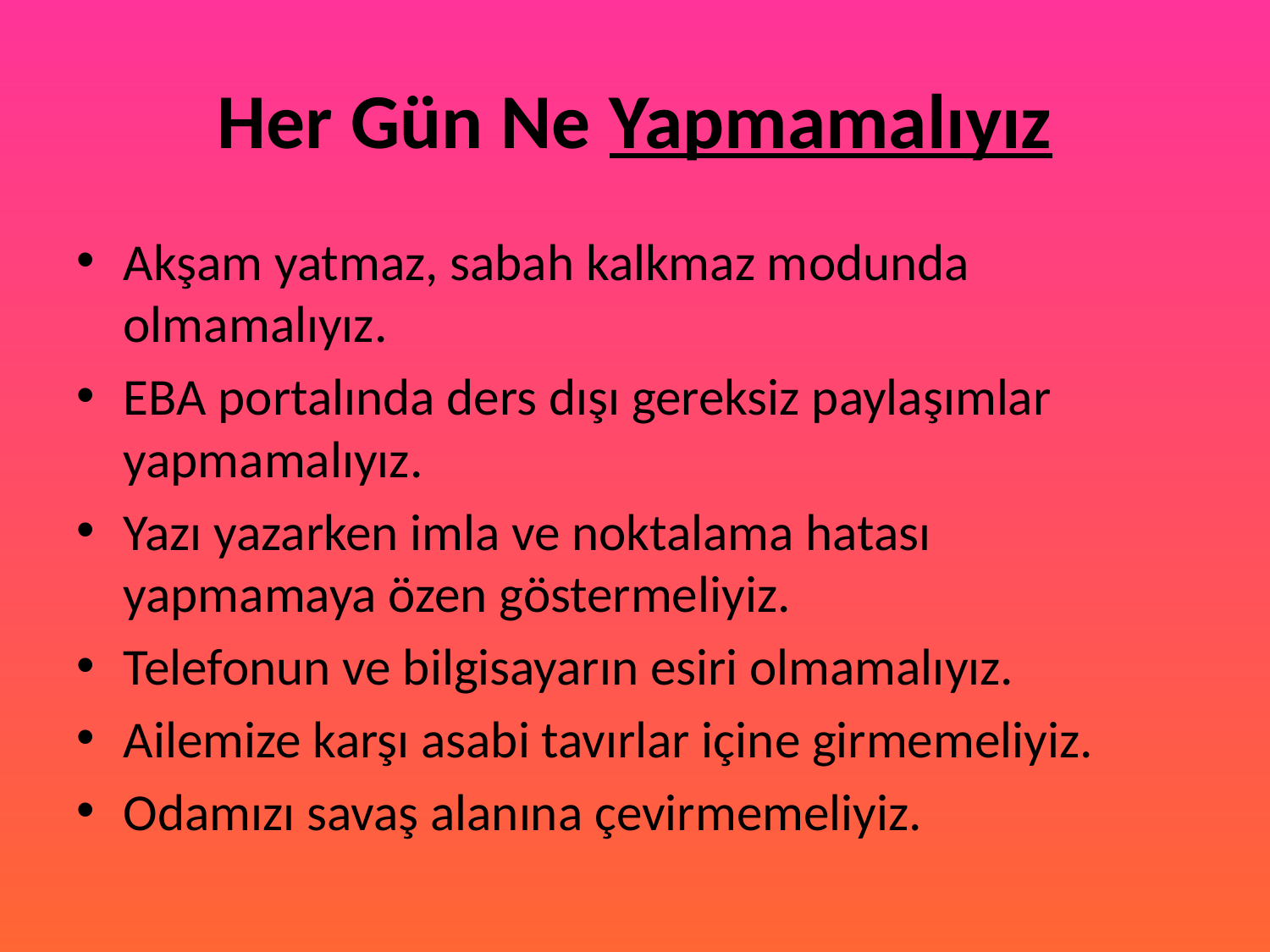

# Her Gün Ne Yapmamalıyız
Akşam yatmaz, sabah kalkmaz modunda olmamalıyız.
EBA portalında ders dışı gereksiz paylaşımlar yapmamalıyız.
Yazı yazarken imla ve noktalama hatası yapmamaya özen göstermeliyiz.
Telefonun ve bilgisayarın esiri olmamalıyız.
Ailemize karşı asabi tavırlar içine girmemeliyiz.
Odamızı savaş alanına çevirmemeliyiz.